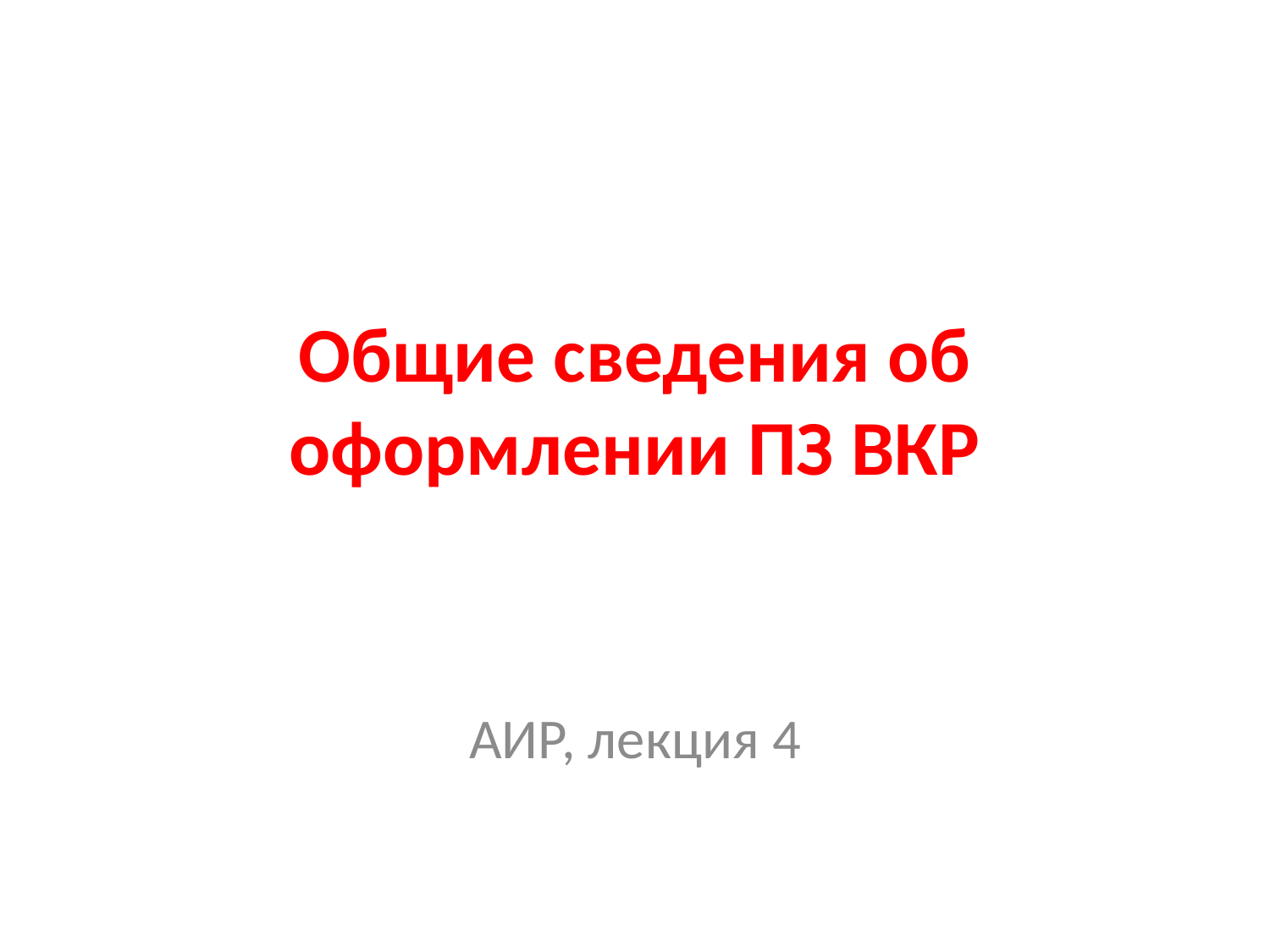

# Общие сведения об оформлении ПЗ ВКР
АИР, лекция 4